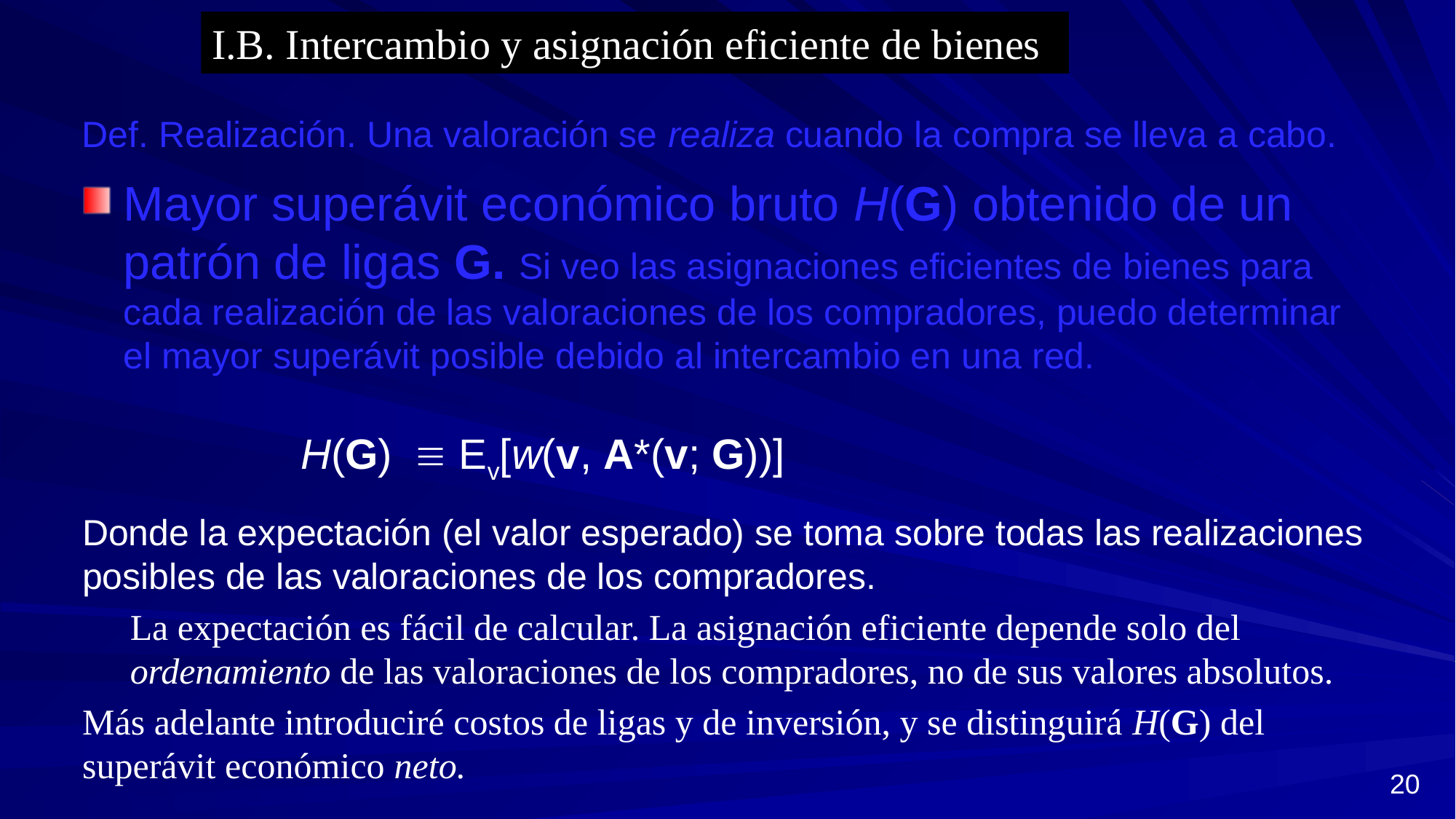

I.B. Intercambio y asignación eficiente de bienes
Def. Realización. Una valoración se realiza cuando la compra se lleva a cabo.
Mayor superávit económico bruto H(G) obtenido de un patrón de ligas G. Si veo las asignaciones eficientes de bienes para cada realización de las valoraciones de los compradores, puedo determinar el mayor superávit posible debido al intercambio en una red.

		H(G) ≡ Ev[w(v, A*(v; G))]

Donde la expectación (el valor esperado) se toma sobre todas las realizaciones posibles de las valoraciones de los compradores.
La expectación es fácil de calcular. La asignación eficiente depende solo del ordenamiento de las valoraciones de los compradores, no de sus valores absolutos.
Más adelante introduciré costos de ligas y de inversión, y se distinguirá H(G) del superávit económico neto.

20